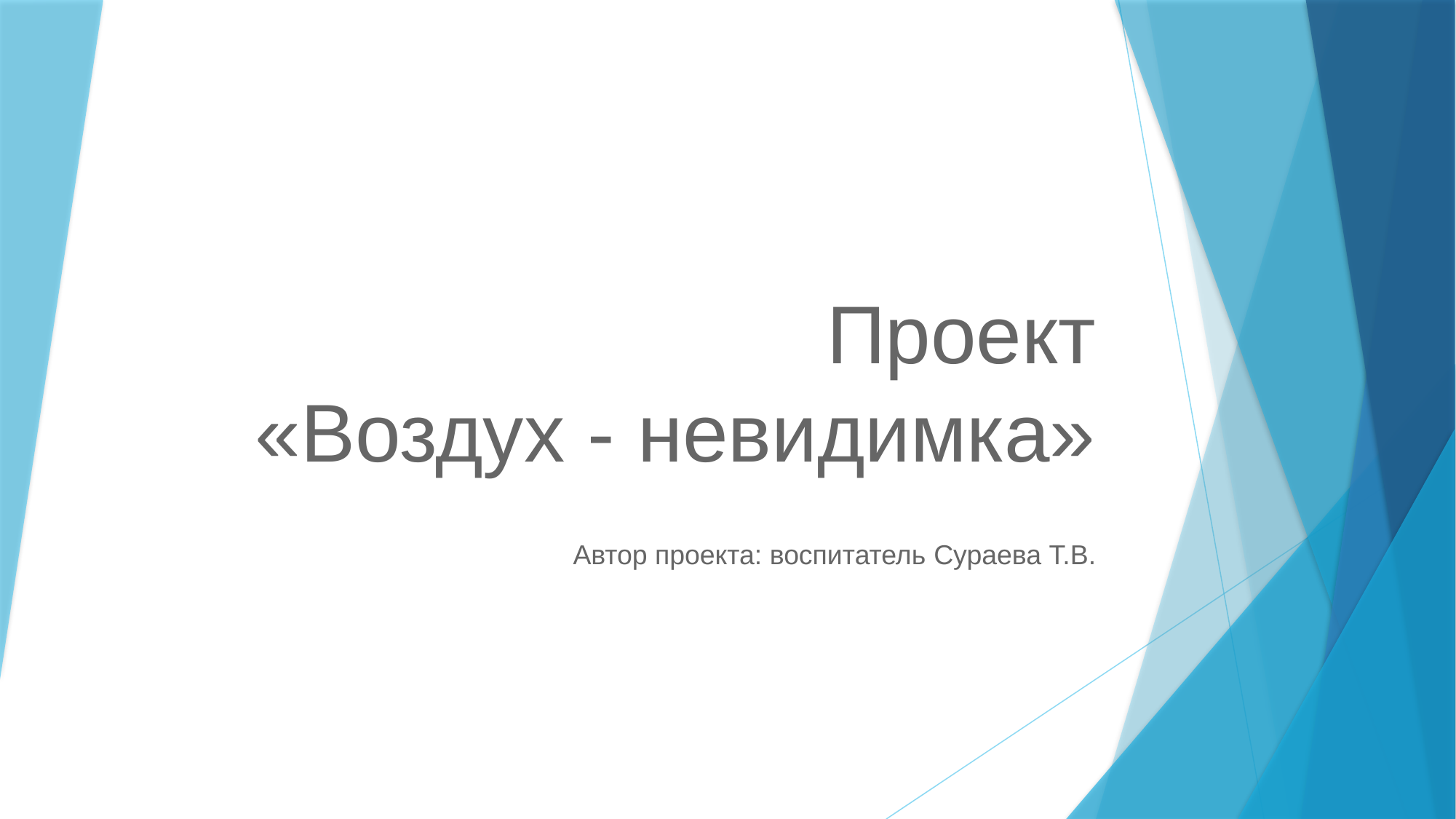

# Проект «Воздух - невидимка»

 Автор проекта: воспитатель Сураева Т.В.